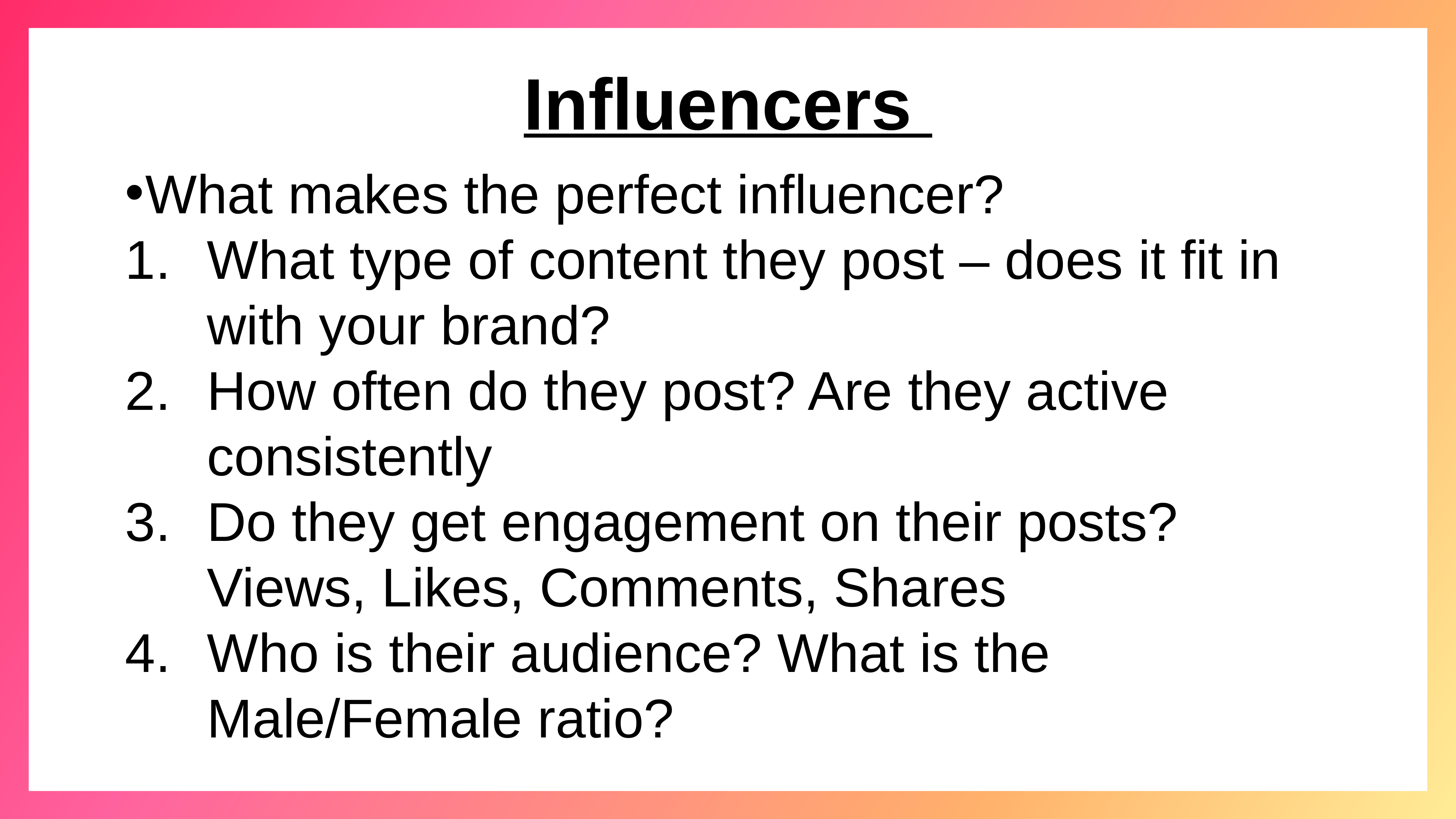

Influencers
What makes the perfect influencer?
What type of content they post – does it fit in with your brand?
How often do they post? Are they active consistently
Do they get engagement on their posts? Views, Likes, Comments, Shares
Who is their audience? What is the Male/Female ratio?